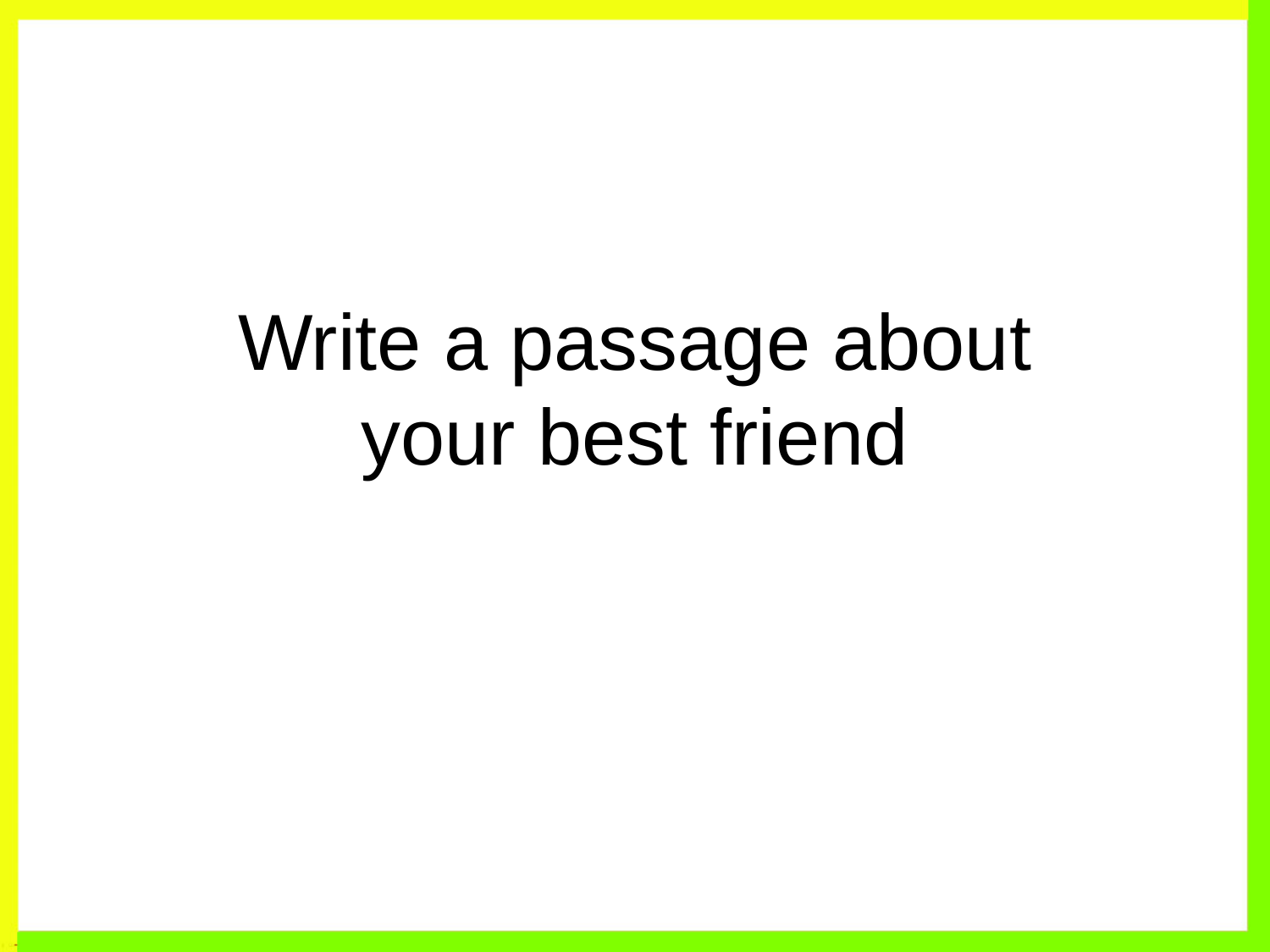

# Write a passage about your best friend